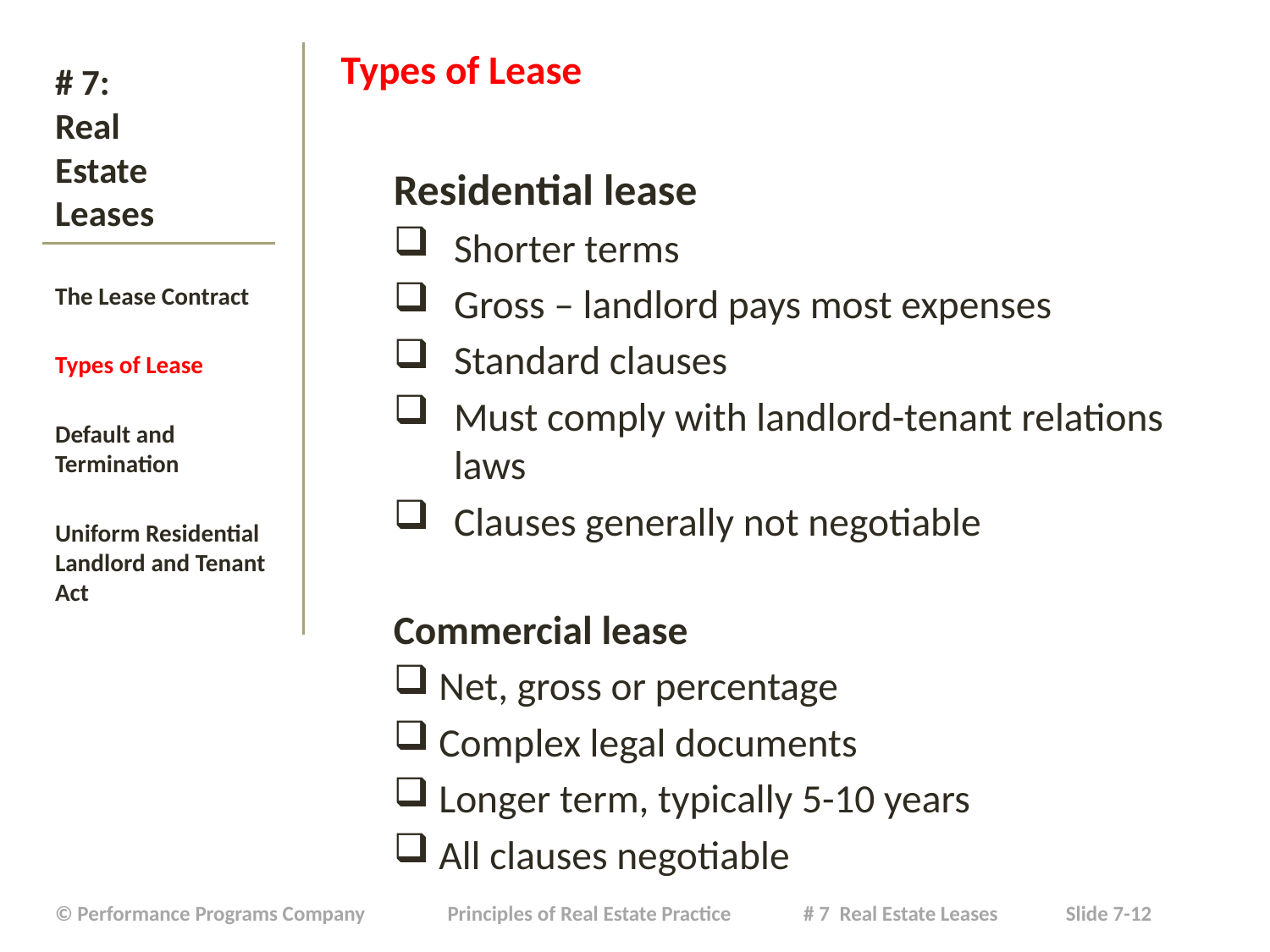

Types of Lease

Residential lease
Shorter terms
Gross – landlord pays most expenses
Standard clauses
Must comply with landlord-tenant relations laws
Clauses generally not negotiable
Commercial lease
Net, gross or percentage
Complex legal documents
Longer term, typically 5-10 years
All clauses negotiable

# # 7: Real Estate Leases

The Lease Contract

Types of Lease

Default and Termination

Uniform Residential Landlord and Tenant Act

| © Performance Programs Company Principles of Real Estate Practice # 7 Real Estate Leases Slide 7-12 |
| --- |